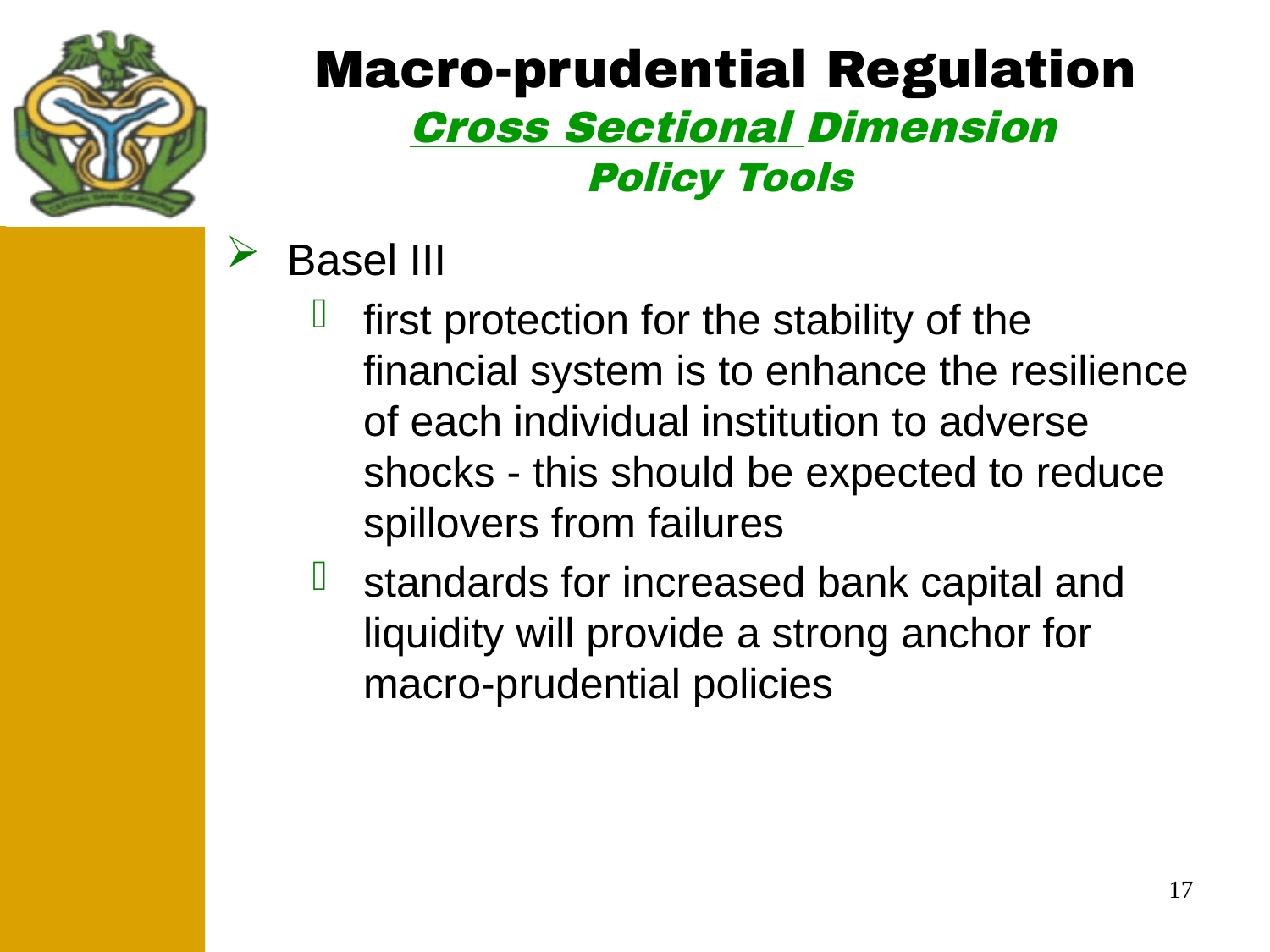

Macro-prudential Regulation
 Cross Sectional Dimension
Policy Tools
#
 After
Basel III
first protection for the stability of the financial system is to enhance the resilience of each individual institution to adverse shocks - this should be expected to reduce spillovers from failures
standards for increased bank capital and liquidity will provide a strong anchor for macro-prudential policies
17